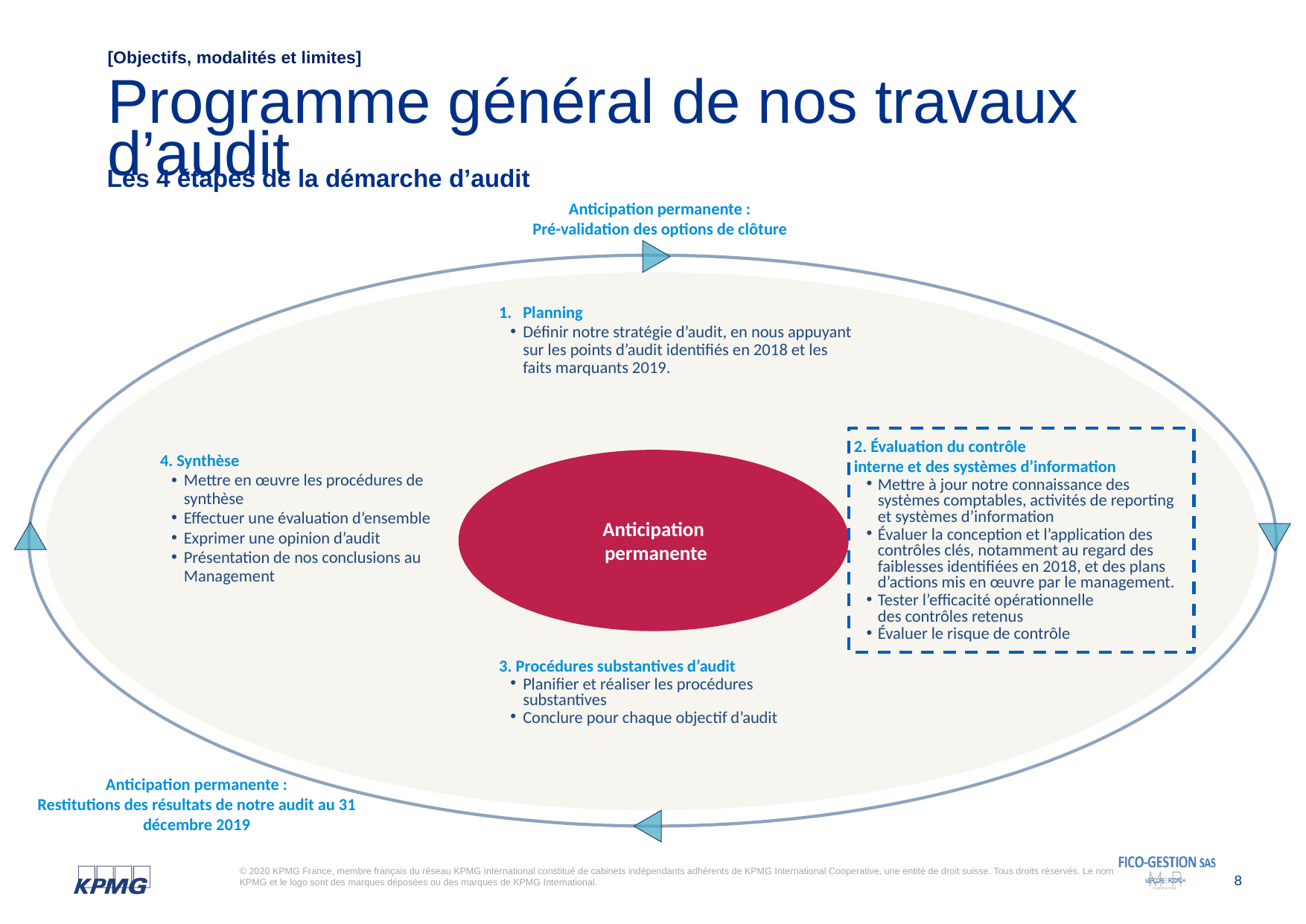

[Objectifs, modalités et limites]
Programme général de nos travaux d’audit
Les 4 étapes de la démarche d’audit
Anticipation permanente :
Pré-validation des options de clôture

Planning
Définir notre stratégie d’audit, en nous appuyant sur les points d’audit identifiés en 2018 et les faits marquants 2019.

2. Évaluation du contrôle
interne et des systèmes d’information
Mettre à jour notre connaissance des systèmes comptables, activités de reporting et systèmes d’information
Évaluer la conception et l’application des contrôles clés, notamment au regard des faiblesses identifiées en 2018, et des plans d’actions mis en œuvre par le management.
Tester l’efficacité opérationnelle
des contrôles retenus
Évaluer le risque de contrôle
4. Synthèse
Mettre en œuvre les procédures de synthèse
Effectuer une évaluation d’ensemble
Exprimer une opinion d’audit
Présentation de nos conclusions au Management
Anticipation
 permanente

3. Procédures substantives d’audit
Planifier et réaliser les procédures substantives
Conclure pour chaque objectif d’audit
Anticipation permanente :
Restitutions des résultats de notre audit au 31 décembre 2019